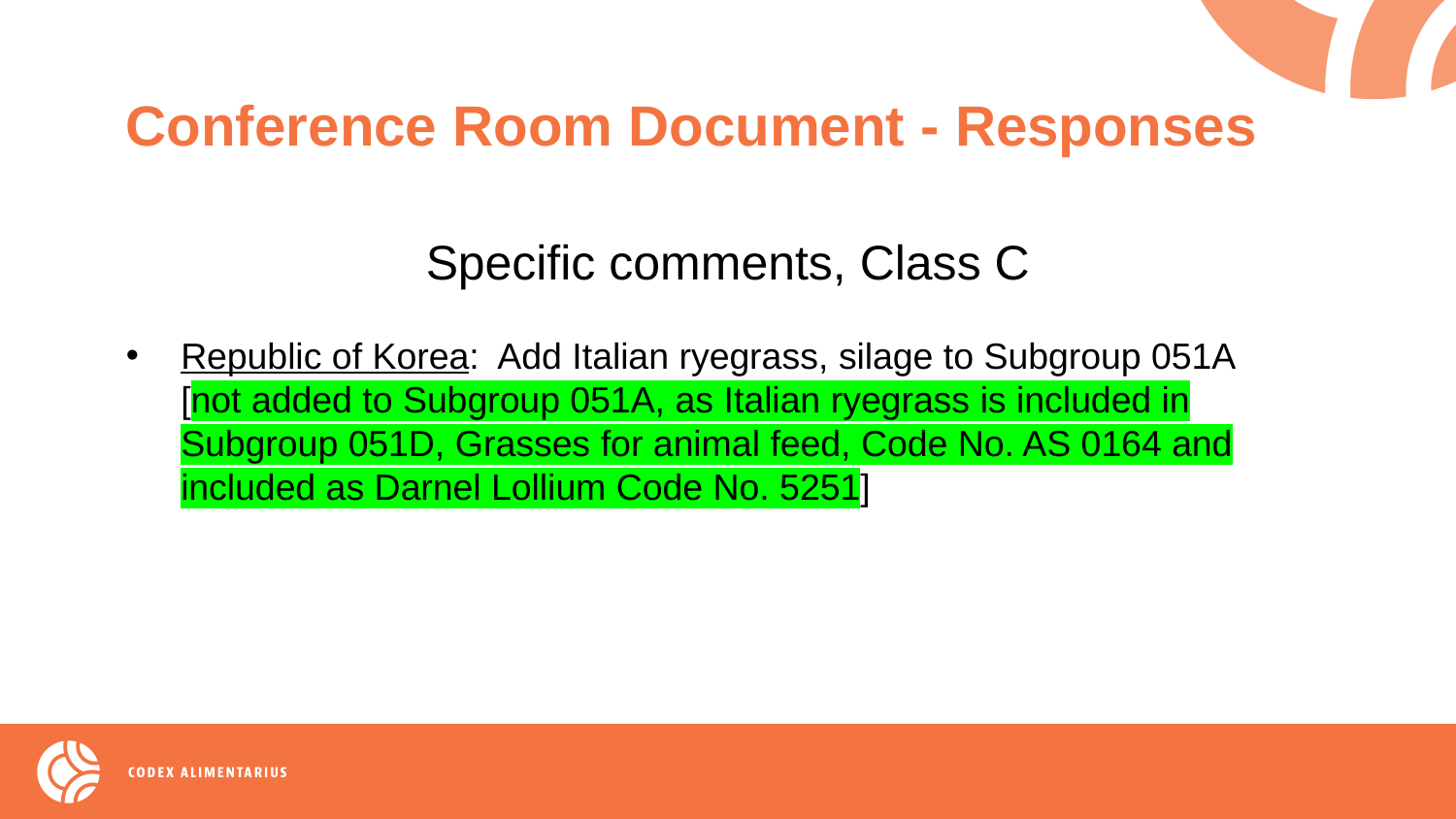

Conference Room Document - Responses
Specific comments, Class C

Republic of Korea:  Add Italian ryegrass, silage to Subgroup 051A    [not added to Subgroup 051A, as Italian ryegrass is included in Subgroup 051D, Grasses for animal feed, Code No. AS 0164 and included as Darnel Lollium Code No. 5251]